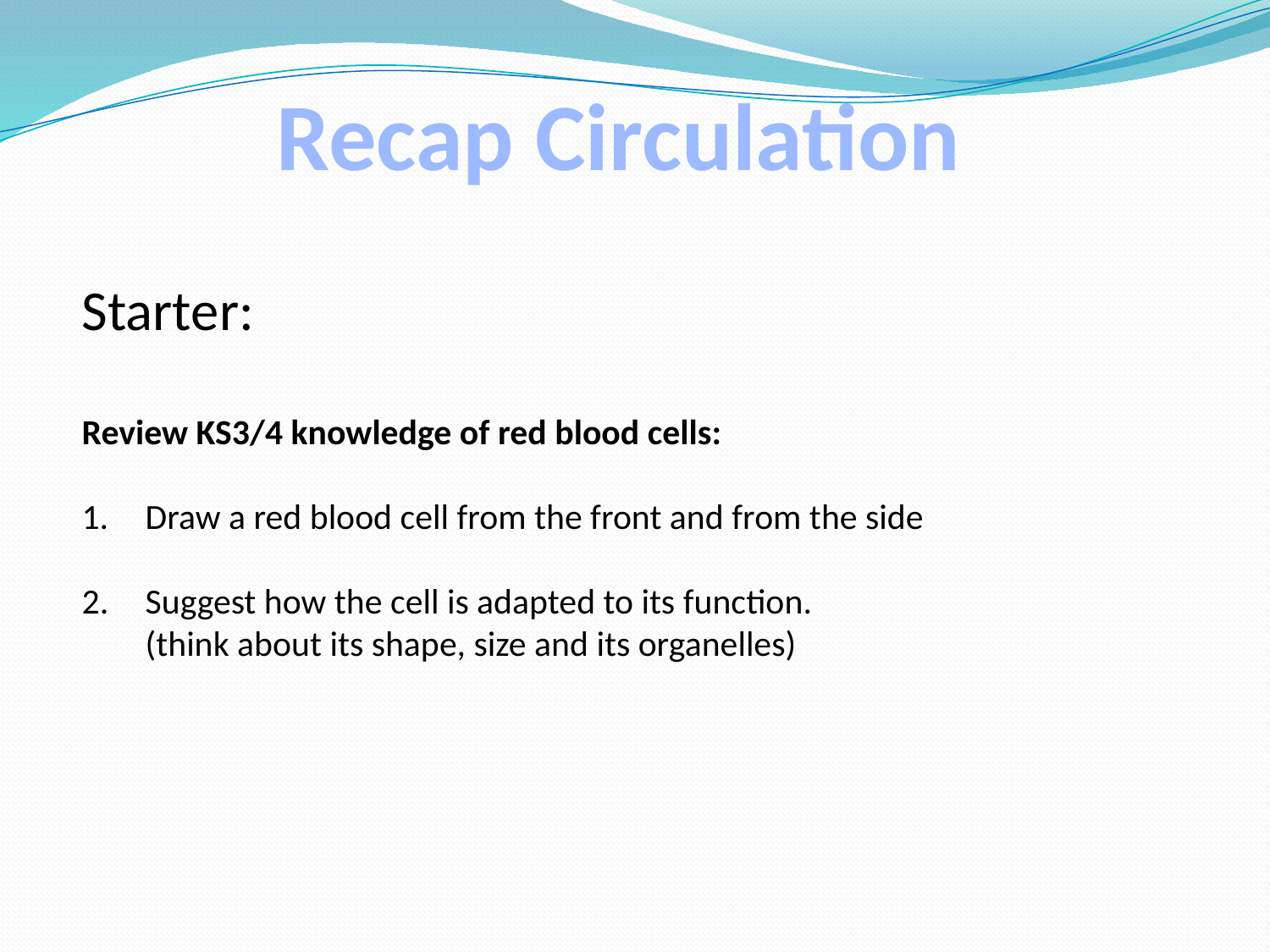

Recap Circulation
Starter:

Review KS3/4 knowledge of red blood cells:

Draw a red blood cell from the front and from the side

2.	Suggest how the cell is adapted to its function.
(think about its shape, size and its organelles)